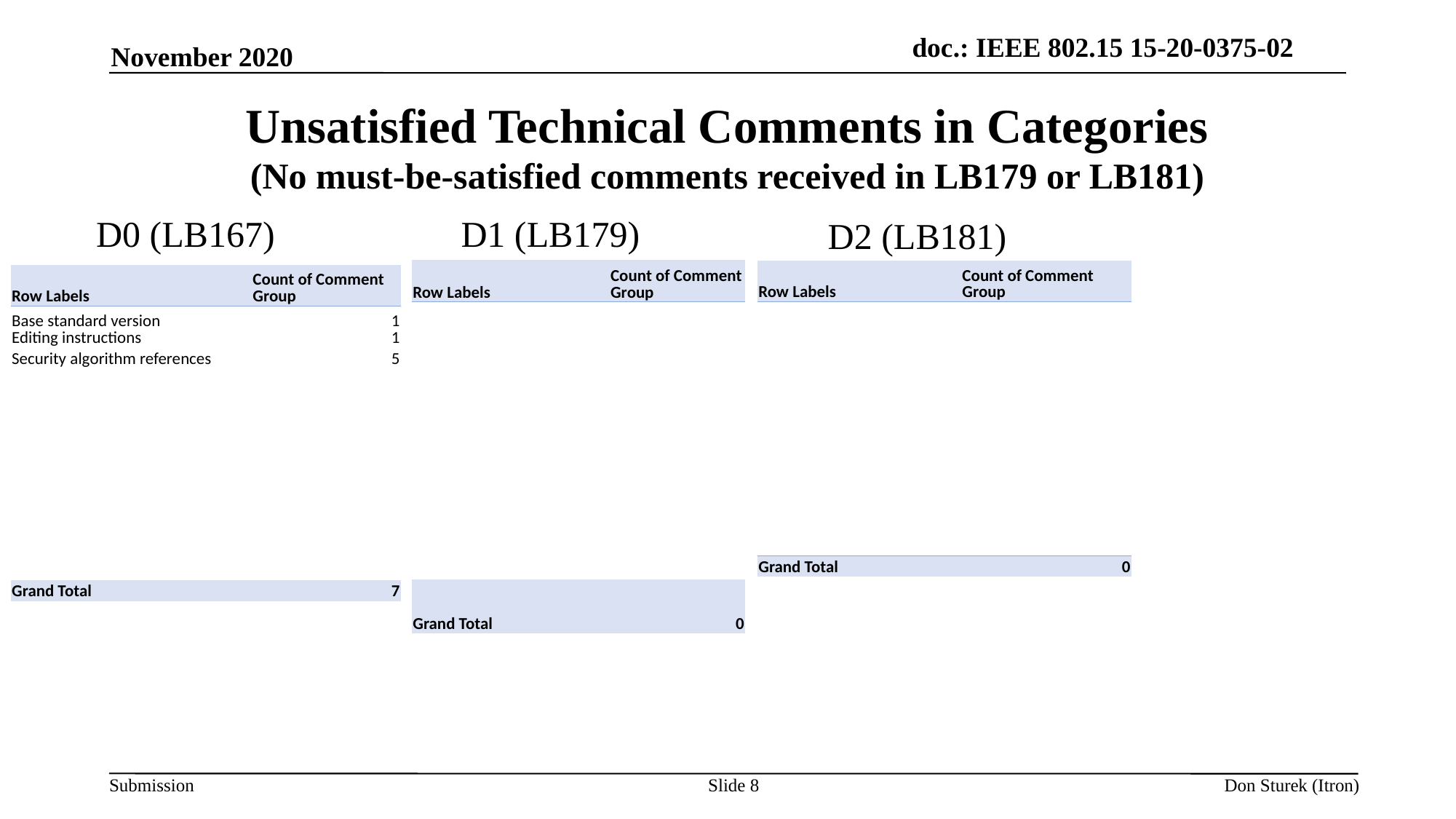

November 2020
# Unsatisfied Technical Comments in Categories (No must-be-satisfied comments received in LB179 or LB181)
D1 (LB179)
D0 (LB167)
D2 (LB181)
| Row Labels | Count of Comment Group |
| --- | --- |
|  |  |
|  |  |
|  |  |
|  |  |
| Grand Total | 0 |
| Row Labels | Count of Comment Group |
| --- | --- |
|  |  |
|  |  |
|  |  |
|  |  |
|  |  |
|  |  |
|  |  |
|  |  |
|  |  |
|  |  |
|  |  |
|  |  |
| Grand Total | 0 |
| Row Labels | Count of Comment Group |
| --- | --- |
| Base standard version Editing instructions | 1 1 |
| Security algorithm references | 5 |
|  |  |
|  |  |
|  |  |
|  |  |
|  |  |
|  |  |
|  |  |
|  |  |
|  |  |
|  |  |
| Grand Total | 7 |
Slide 8
Don Sturek (Itron)